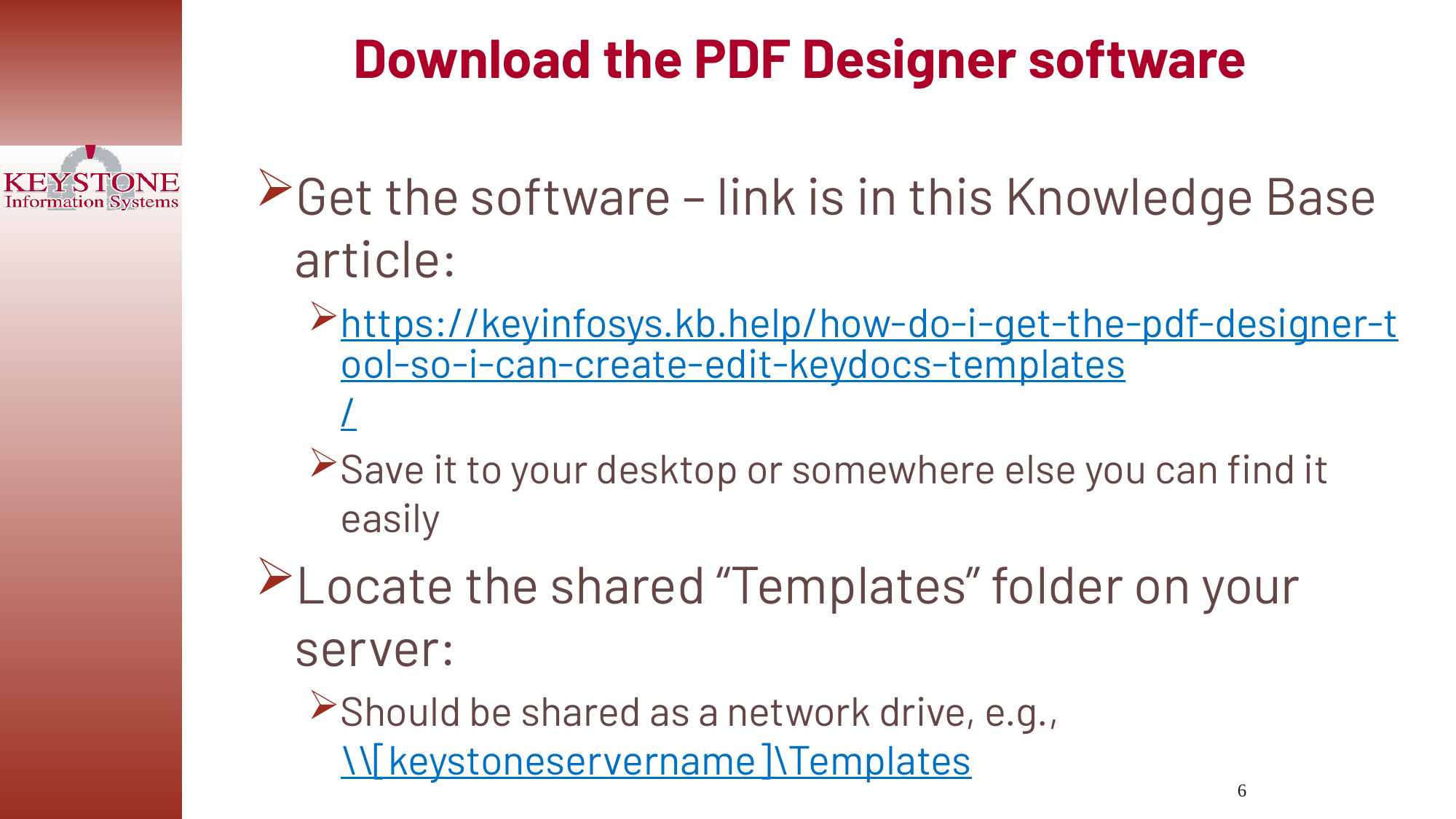

Download the PDF Designer software
Get the software – link is in this Knowledge Base article:
https://keyinfosys.kb.help/how-do-i-get-the-pdf-designer-tool-so-i-can-create-edit-keydocs-templates/
Save it to your desktop or somewhere else you can find it easily
Locate the shared “Templates” folder on your server:
Should be shared as a network drive, e.g., \\[keystoneservername]\Templates
6